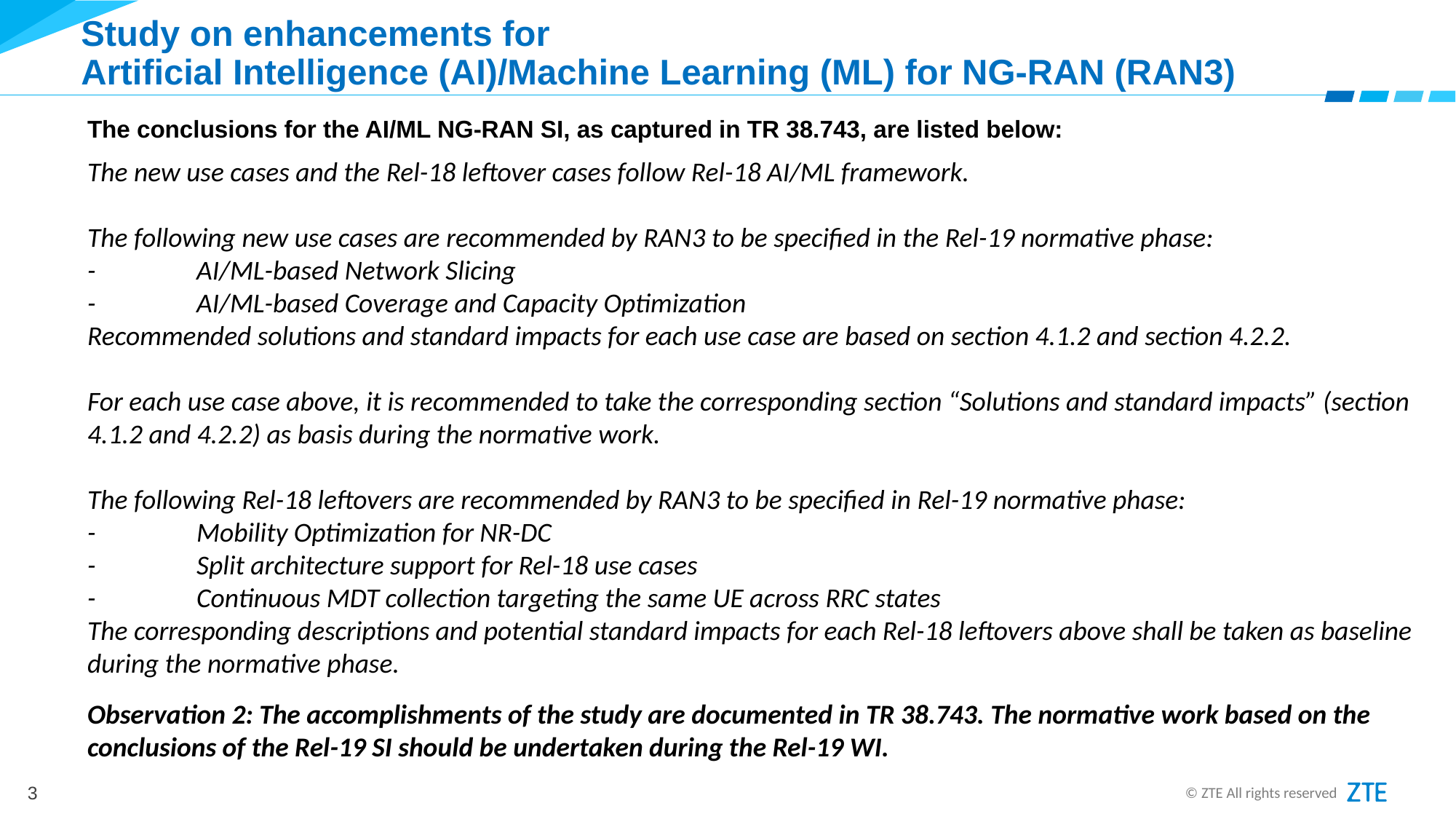

# Study on enhancements for Artificial Intelligence (AI)/Machine Learning (ML) for NG-RAN (RAN3)
The conclusions for the AI/ML NG-RAN SI, as captured in TR 38.743, are listed below:
The new use cases and the Rel-18 leftover cases follow Rel-18 AI/ML framework.

The following new use cases are recommended by RAN3 to be specified in the Rel-19 normative phase:
-	AI/ML-based Network Slicing
-	AI/ML-based Coverage and Capacity Optimization
Recommended solutions and standard impacts for each use case are based on section 4.1.2 and section 4.2.2.

For each use case above, it is recommended to take the corresponding section “Solutions and standard impacts” (section 4.1.2 and 4.2.2) as basis during the normative work.

The following Rel-18 leftovers are recommended by RAN3 to be specified in Rel-19 normative phase:
-	Mobility Optimization for NR-DC
-	Split architecture support for Rel-18 use cases
-	Continuous MDT collection targeting the same UE across RRC states
The corresponding descriptions and potential standard impacts for each Rel-18 leftovers above shall be taken as baseline during the normative phase.
Observation 2: The accomplishments of the study are documented in TR 38.743. The normative work based on the conclusions of the Rel-19 SI should be undertaken during the Rel-19 WI.